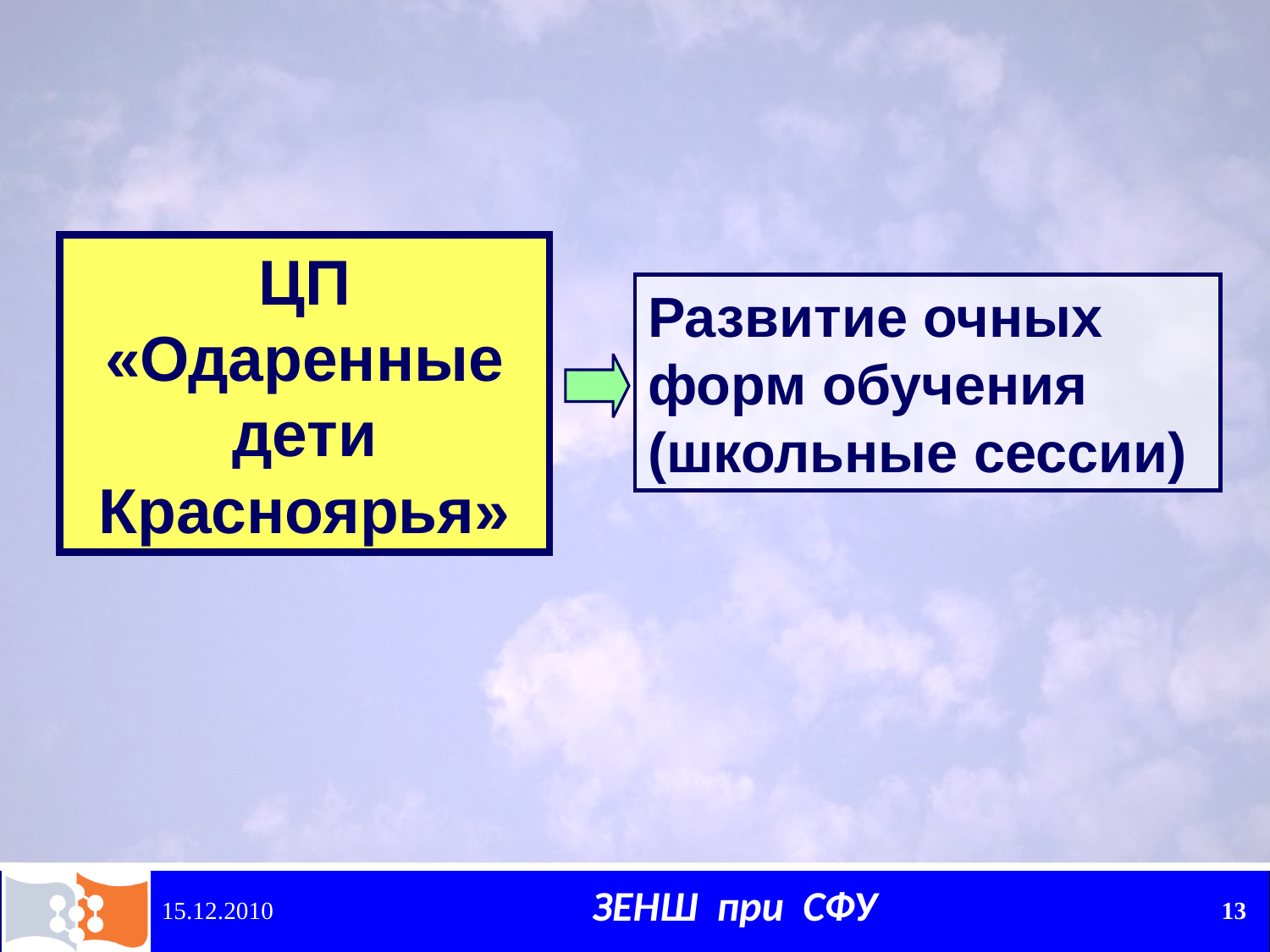

ЦП «Одаренные дети Красноярья»
Развитие очных форм обучения (школьные сессии)

15.12.2010
13